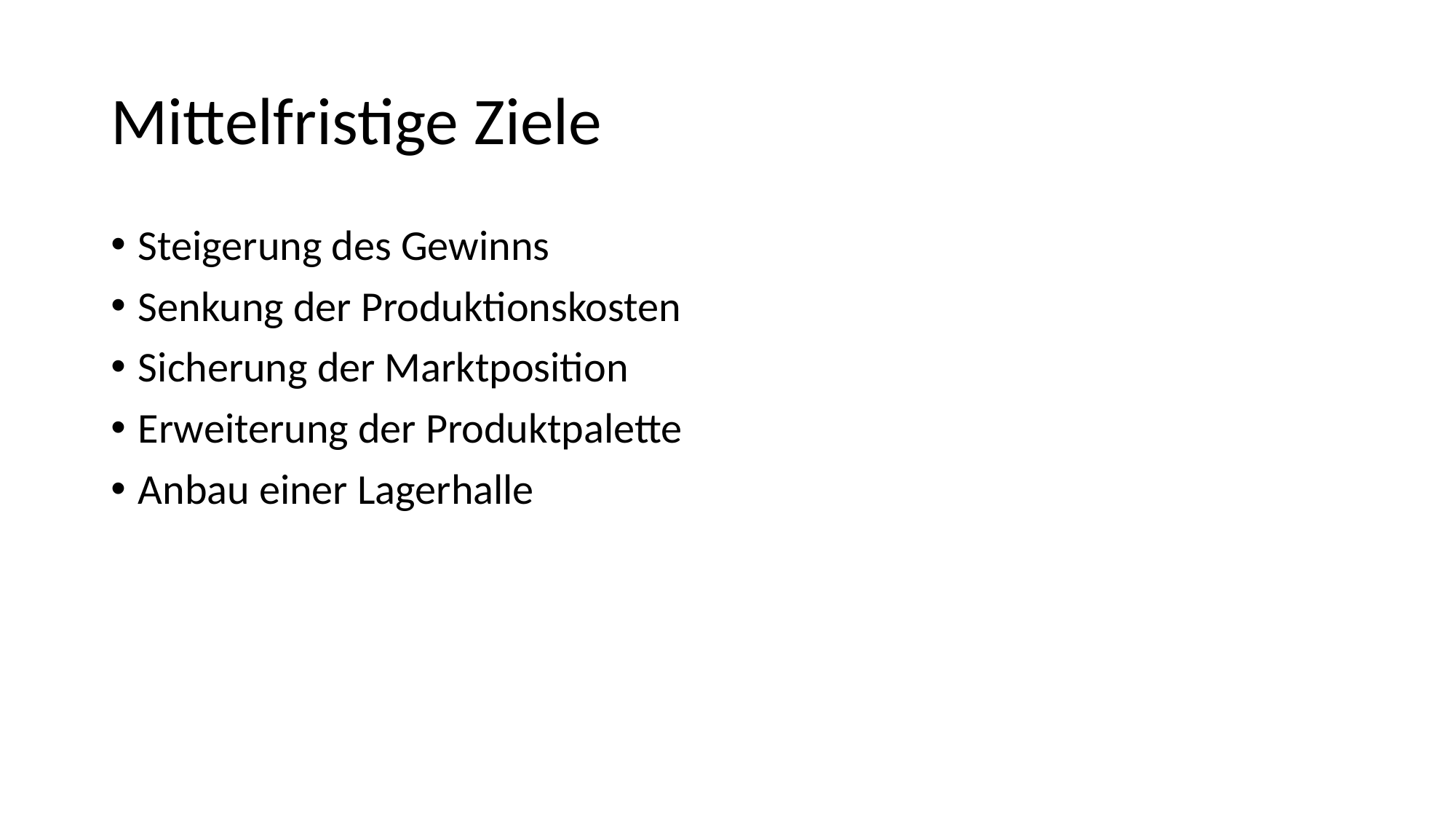

# Mittelfristige Ziele
Steigerung des Gewinns
Senkung der Produktionskosten
Sicherung der Marktposition
Erweiterung der Produktpalette
Anbau einer Lagerhalle